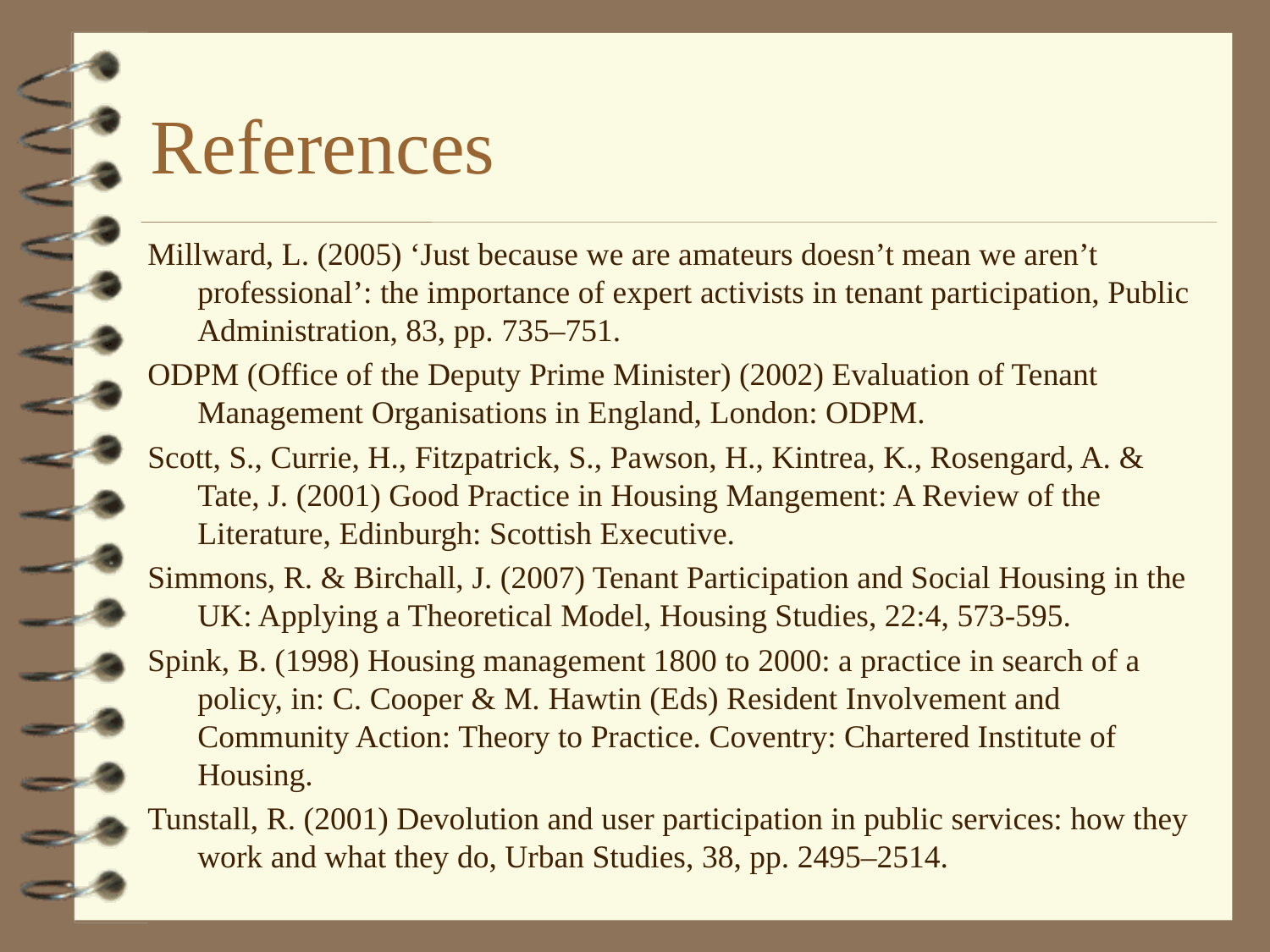

# References
Millward, L. (2005) ‘Just because we are amateurs doesn’t mean we aren’t professional’: the importance of expert activists in tenant participation, Public Administration, 83, pp. 735–751.
ODPM (Office of the Deputy Prime Minister) (2002) Evaluation of Tenant Management Organisations in England, London: ODPM.
Scott, S., Currie, H., Fitzpatrick, S., Pawson, H., Kintrea, K., Rosengard, A. & Tate, J. (2001) Good Practice in Housing Mangement: A Review of the Literature, Edinburgh: Scottish Executive.
Simmons, R. & Birchall, J. (2007) Tenant Participation and Social Housing in the UK: Applying a Theoretical Model, Housing Studies, 22:4, 573-595.
Spink, B. (1998) Housing management 1800 to 2000: a practice in search of a policy, in: C. Cooper & M. Hawtin (Eds) Resident Involvement and Community Action: Theory to Practice. Coventry: Chartered Institute of Housing.
Tunstall, R. (2001) Devolution and user participation in public services: how they work and what they do, Urban Studies, 38, pp. 2495–2514.